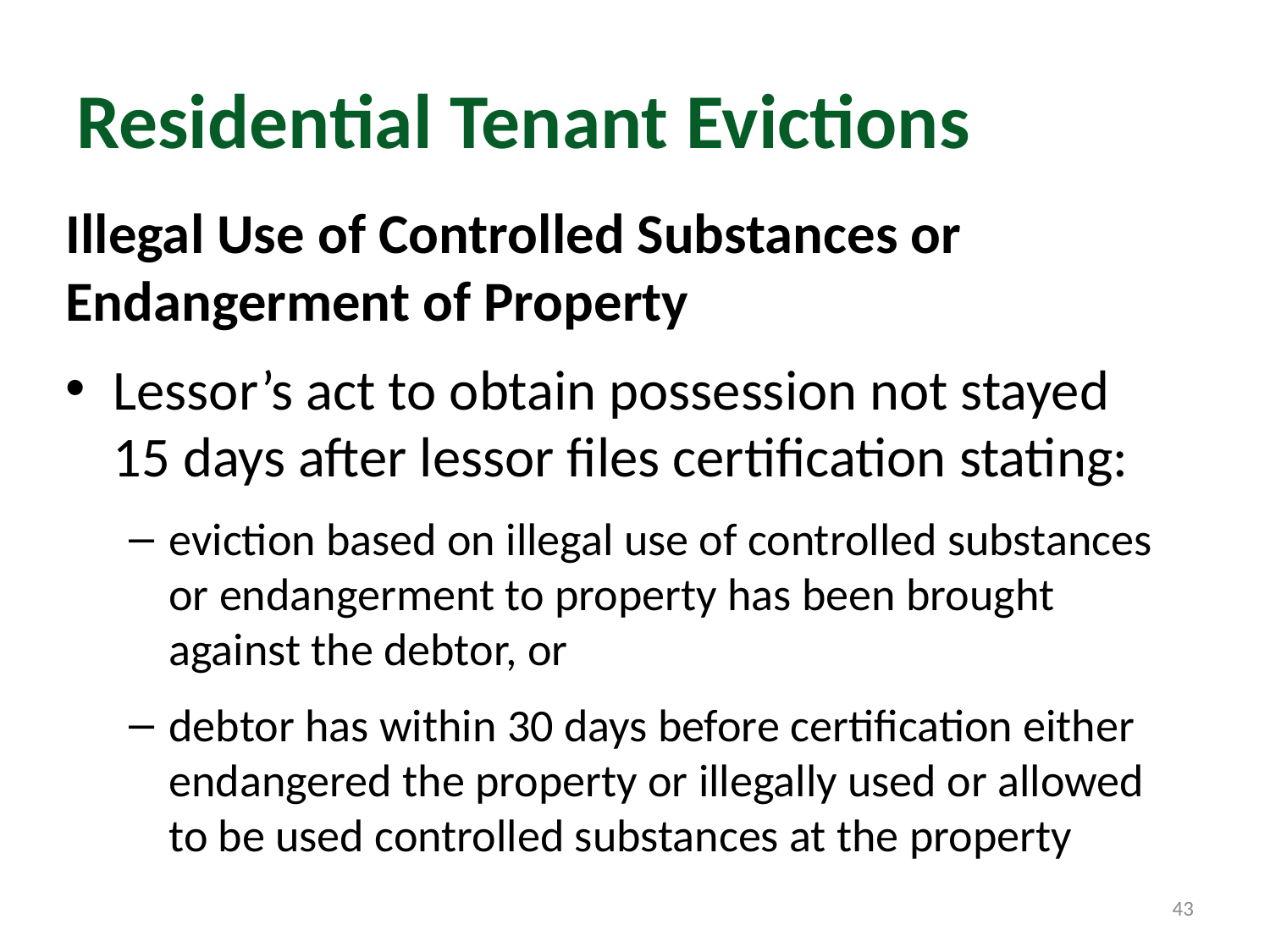

# Residential Tenant Evictions
Illegal Use of Controlled Substances or Endangerment of Property
Lessor’s act to obtain possession not stayed
15 days after lessor files certification stating:
eviction based on illegal use of controlled substances or endangerment to property has been brought against the debtor, or
debtor has within 30 days before certification either endangered the property or illegally used or allowed to be used controlled substances at the property

43